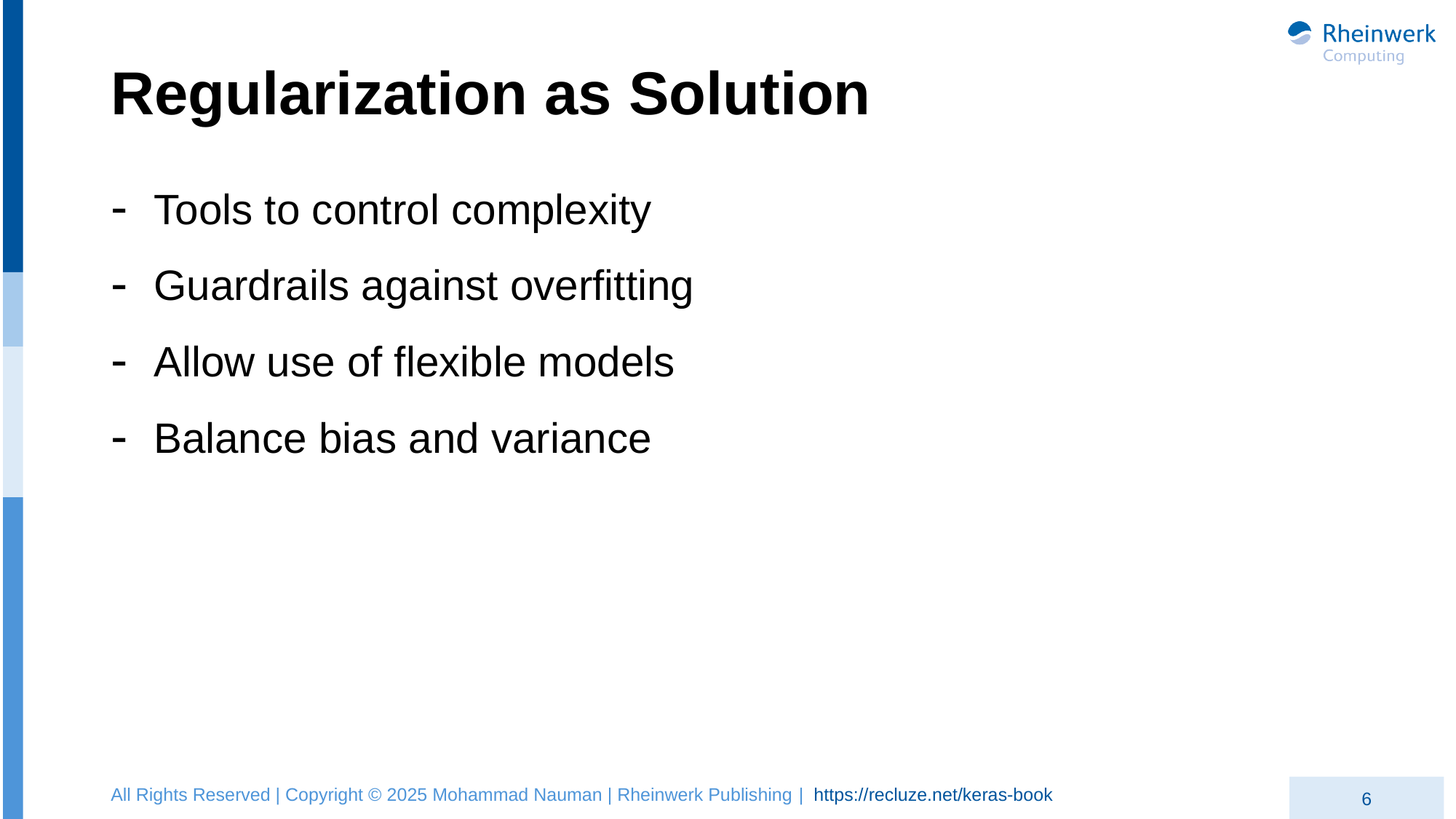

# Regularization as Solution
Tools to control complexity
Guardrails against overfitting
Allow use of flexible models
Balance bias and variance